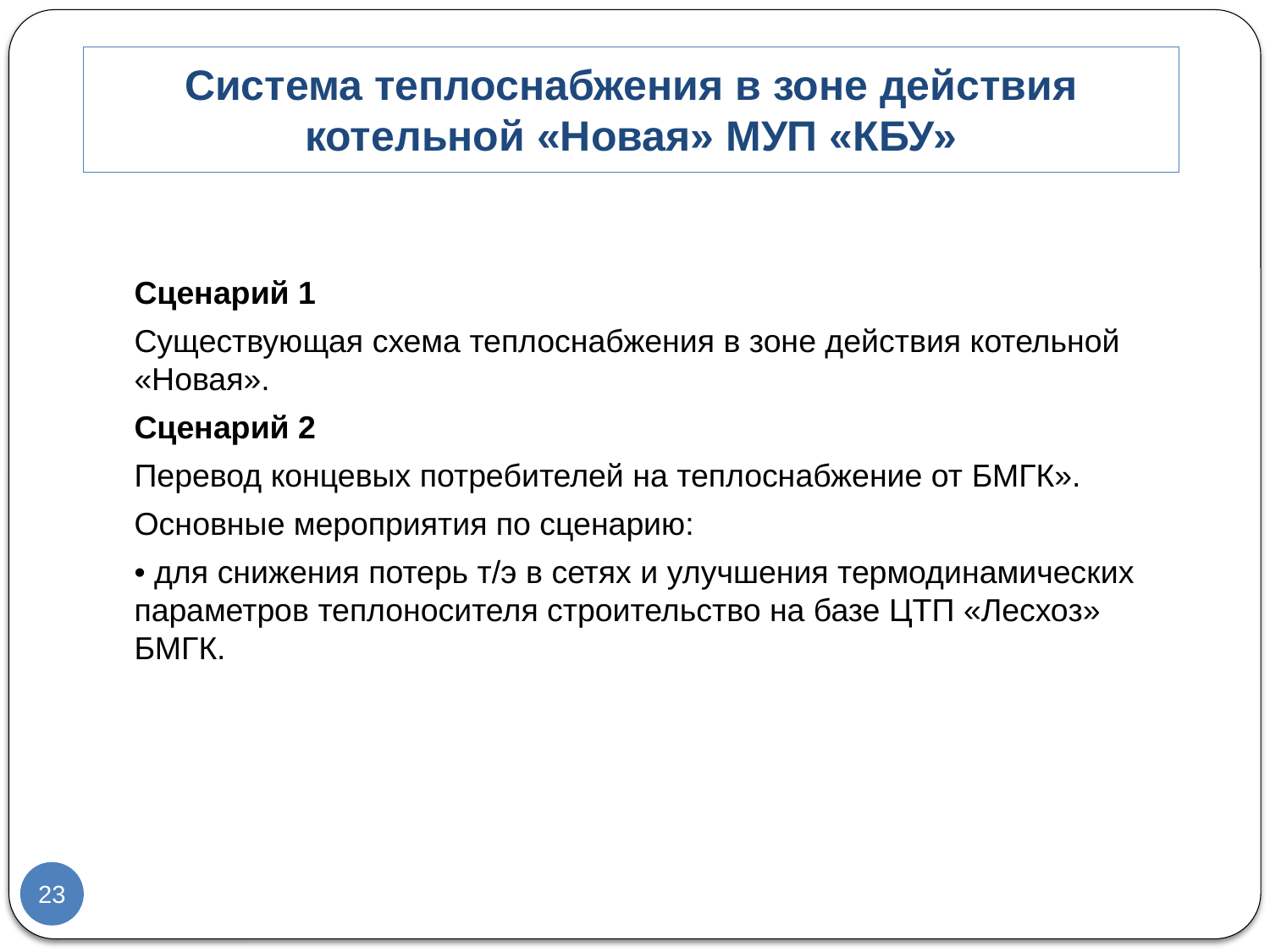

# Система теплоснабжения в зоне действия котельной «Новая» МУП «КБУ»
Сценарий 1
Существующая схема теплоснабжения в зоне действия котельной «Новая».
Сценарий 2
Перевод концевых потребителей на теплоснабжение от БМГК».
Основные мероприятия по сценарию:
• для снижения потерь т/э в сетях и улучшения термодинамических параметров теплоносителя строительство на базе ЦТП «Лесхоз» БМГК.
23